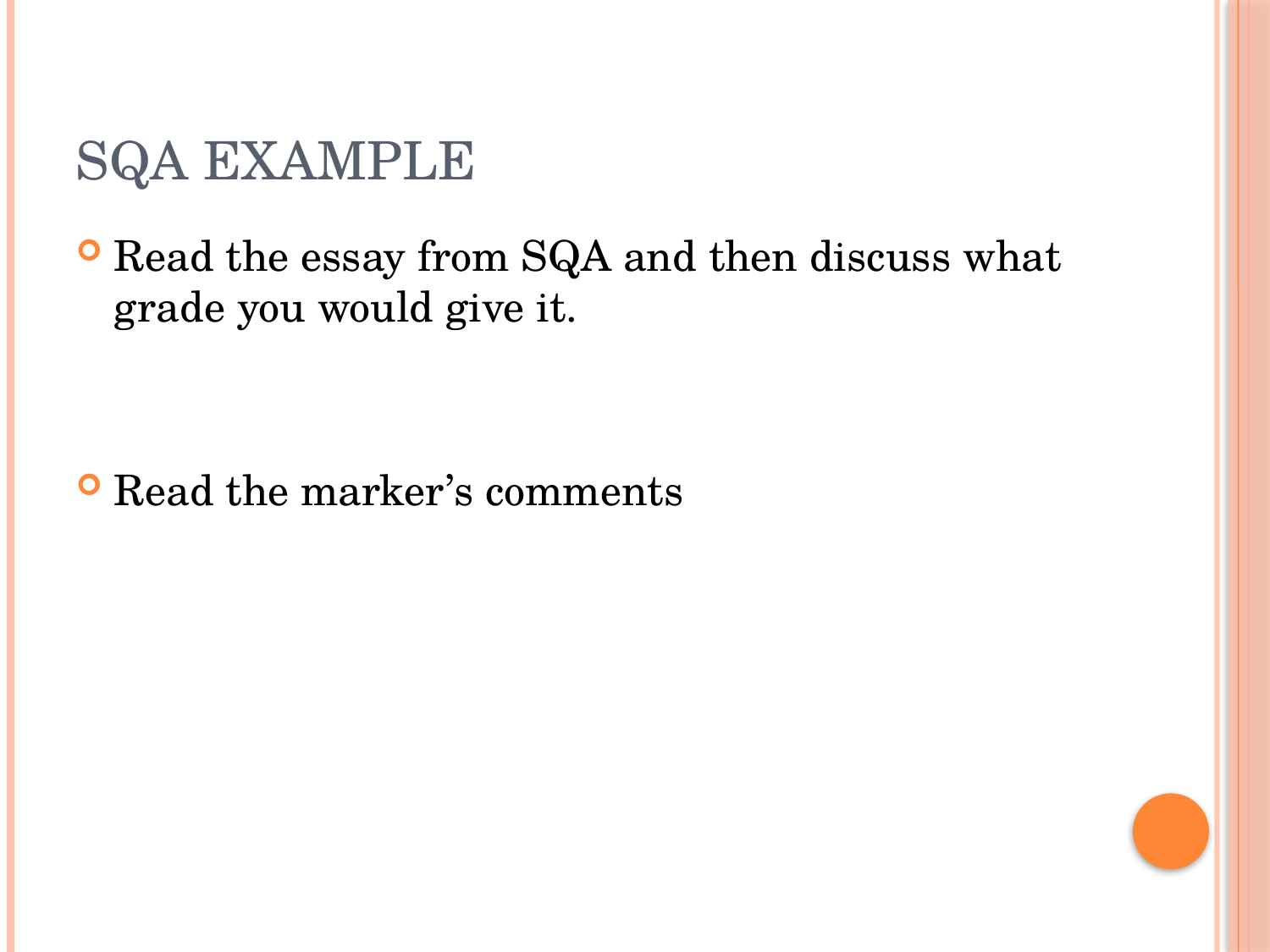

# SQA example
Read the essay from SQA and then discuss what grade you would give it.

Read the marker’s comments